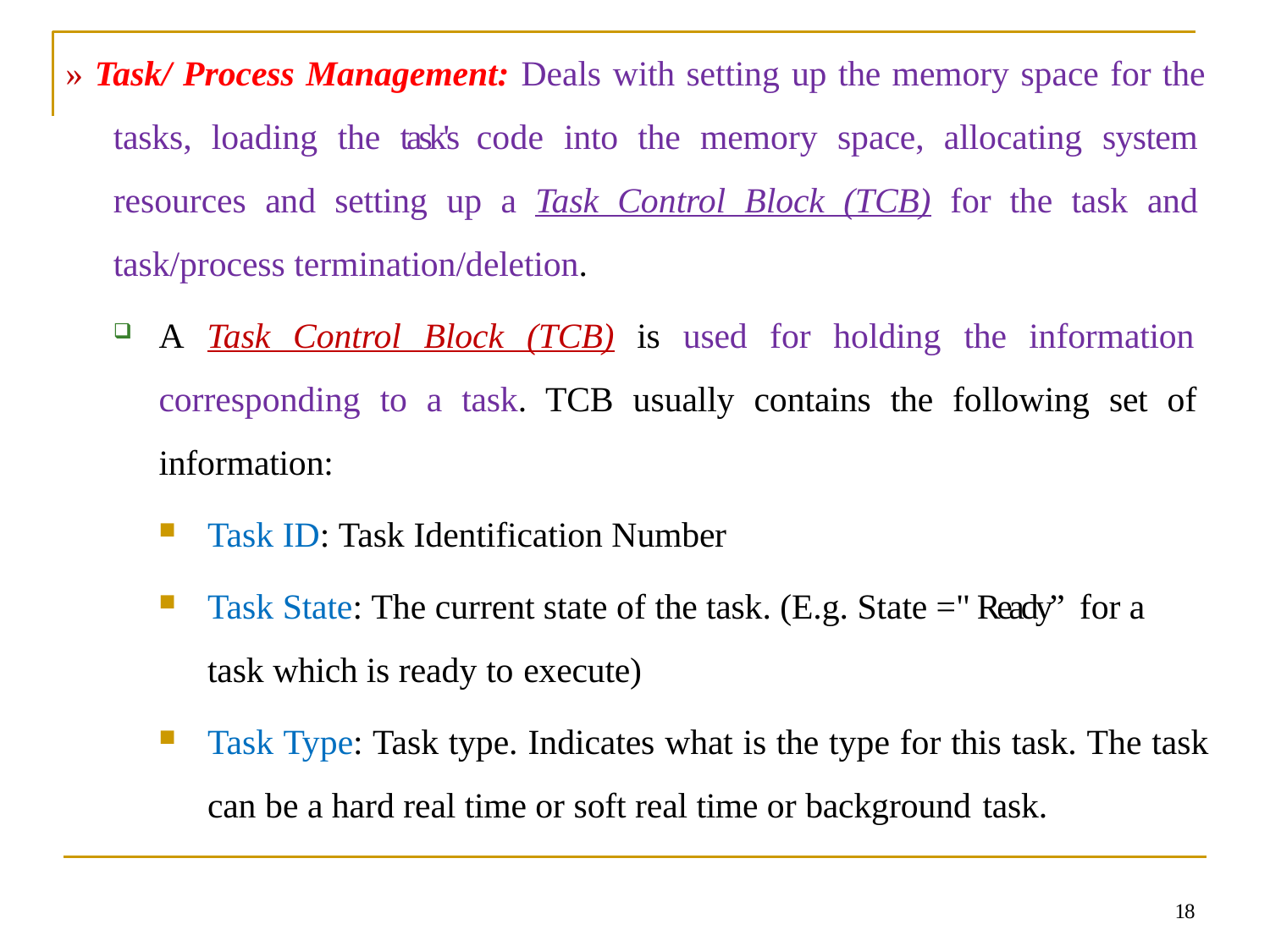

» Task/ Process Management: Deals with setting up the memory space for the  tasks, loading the task's code into the memory space, allocating system  resources and setting up a Task Control Block (TCB) for the task and  task/process termination/deletion.
A Task Control Block (TCB) is used for holding the information  corresponding to a task. TCB usually contains the following set of  information:
Task ID: Task Identification Number
Task State: The current state of the task. (E.g. State ="Ready”  for a
task which is ready to execute)
Task Type: Task type. Indicates what is the type for this task. The task
can be a hard real time or soft real time or background task.
18